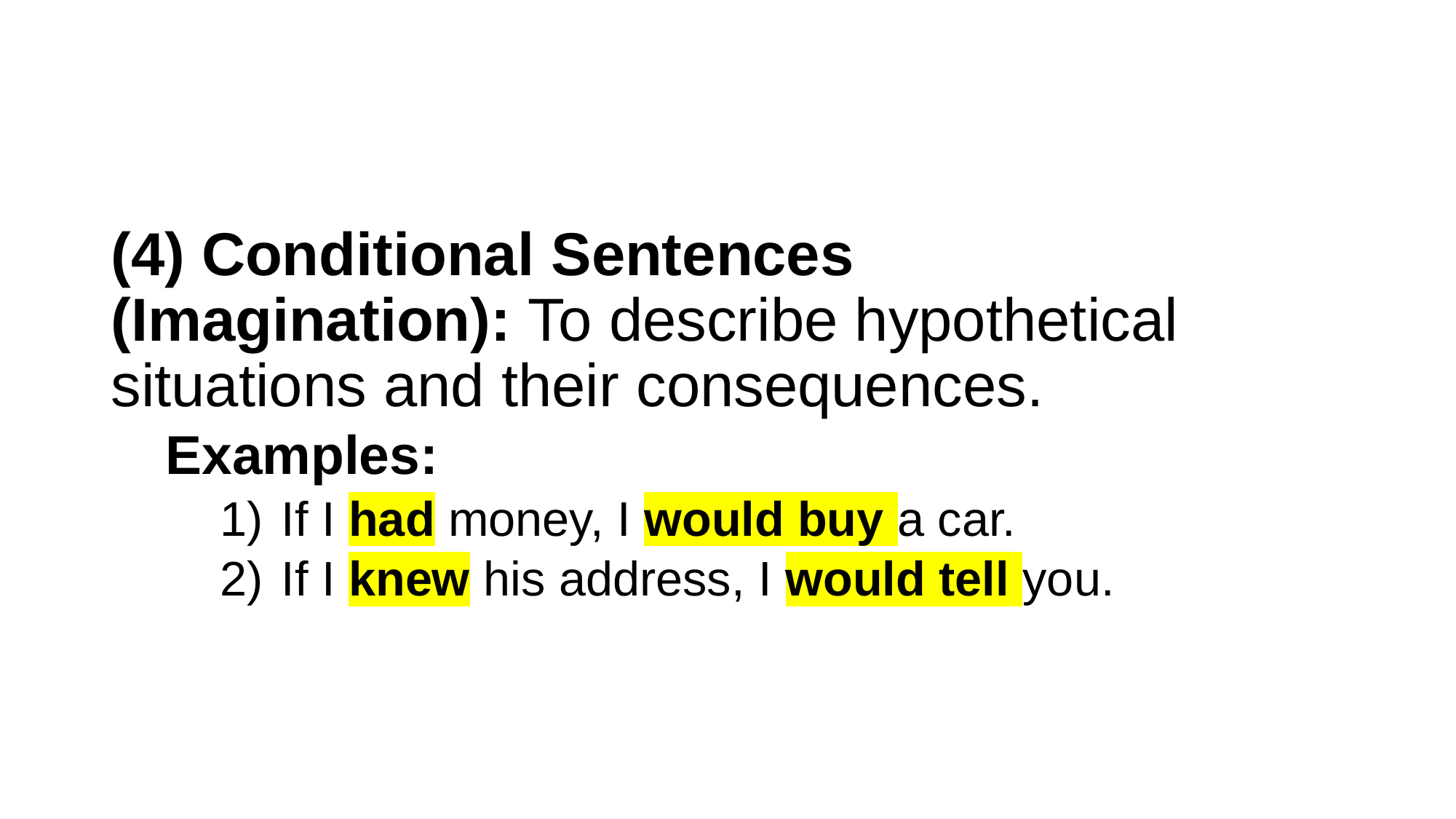

(4) Conditional Sentences (Imagination): To describe hypothetical situations and their consequences.
Examples:
If I had money, I would buy a car.
If I knew his address, I would tell you.